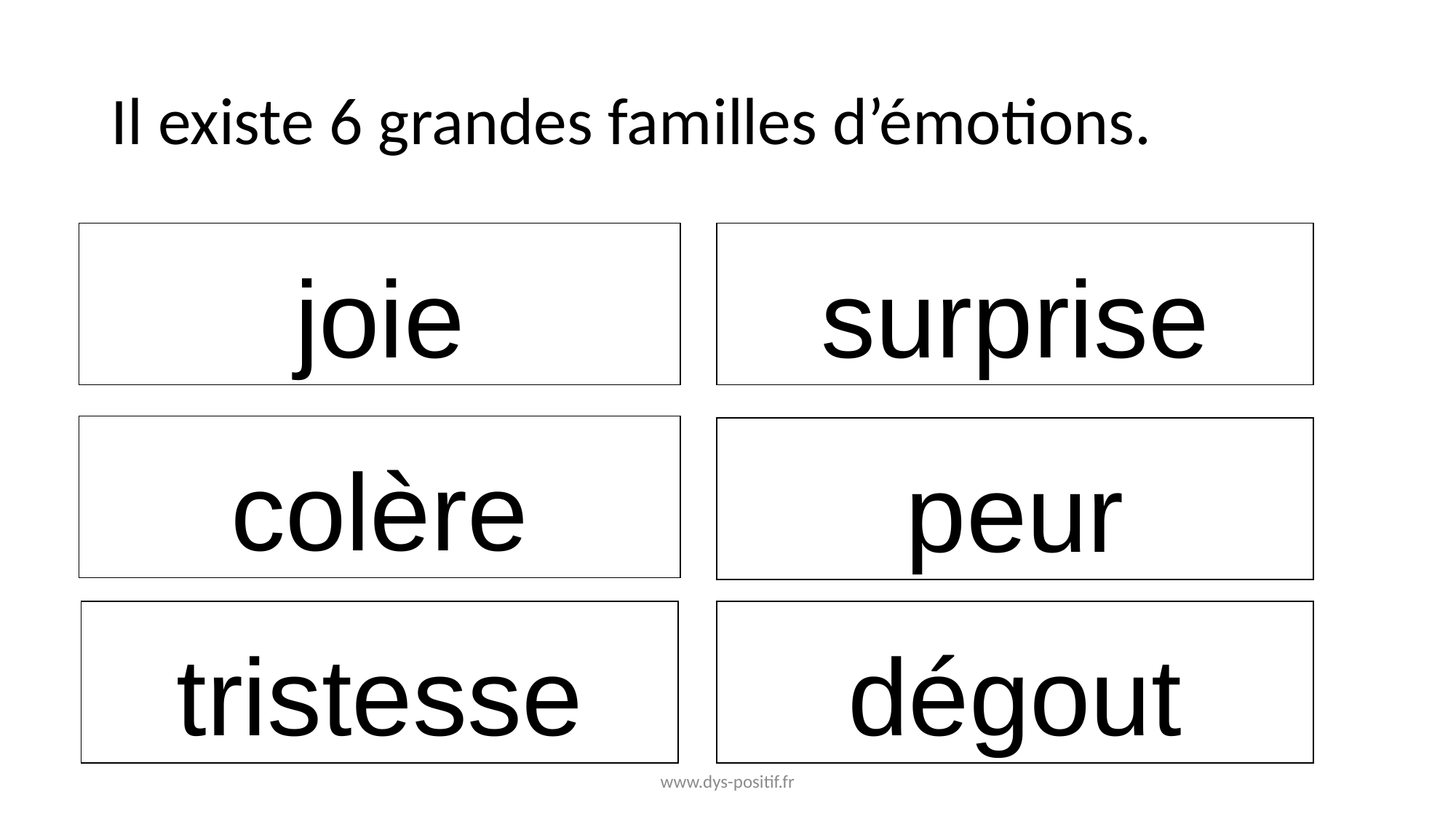

# Il existe 6 grandes familles d’émotions.
joie
surprise
colère
peur
tristesse
dégout
www.dys-positif.fr